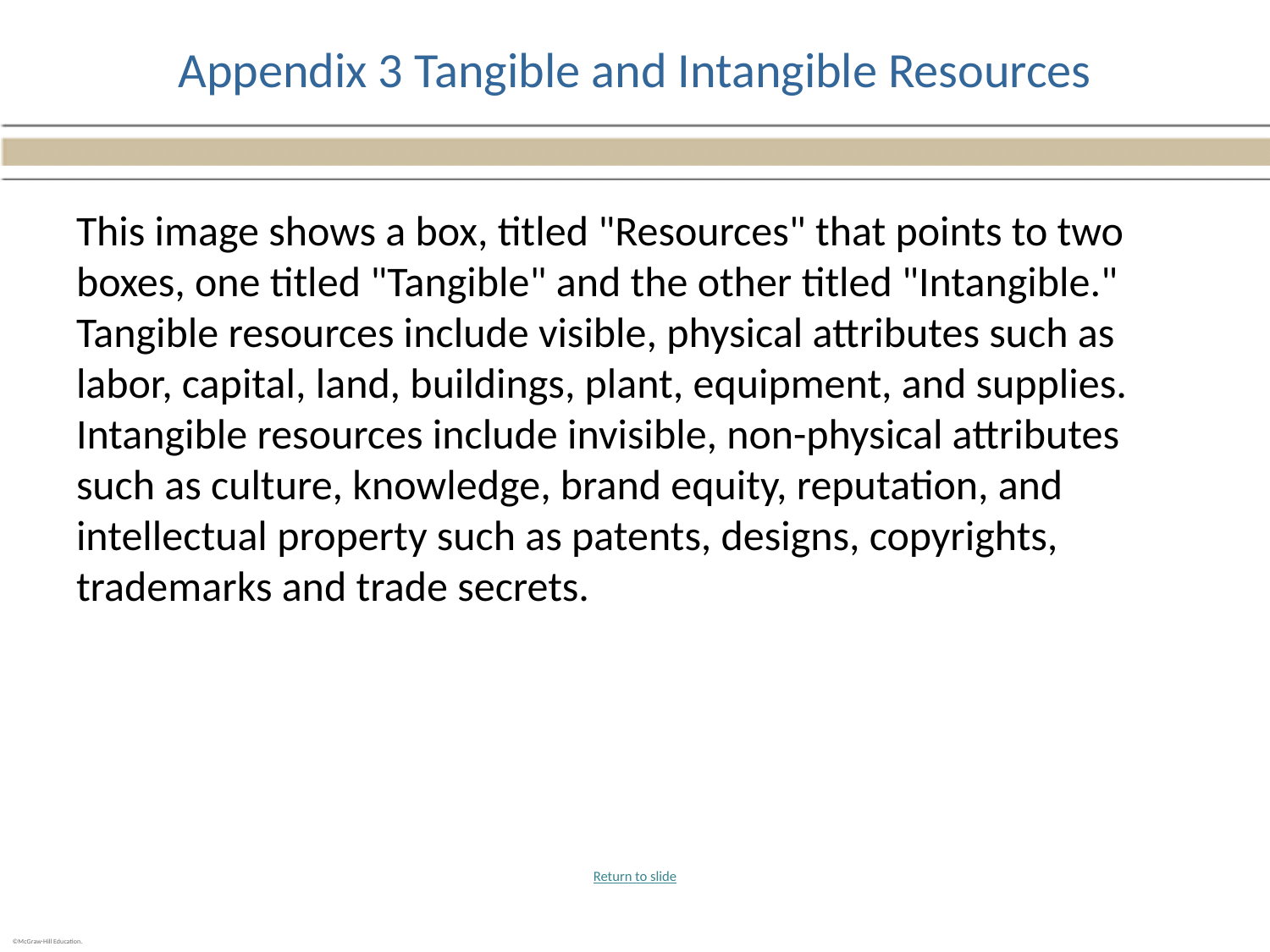

# Appendix 3 Tangible and Intangible Resources
This image shows a box, titled "Resources" that points to two boxes, one titled "Tangible" and the other titled "Intangible." Tangible resources include visible, physical attributes such as labor, capital, land, buildings, plant, equipment, and supplies. Intangible resources include invisible, non-physical attributes such as culture, knowledge, brand equity, reputation, and intellectual property such as patents, designs, copyrights, trademarks and trade secrets.
Return to slide